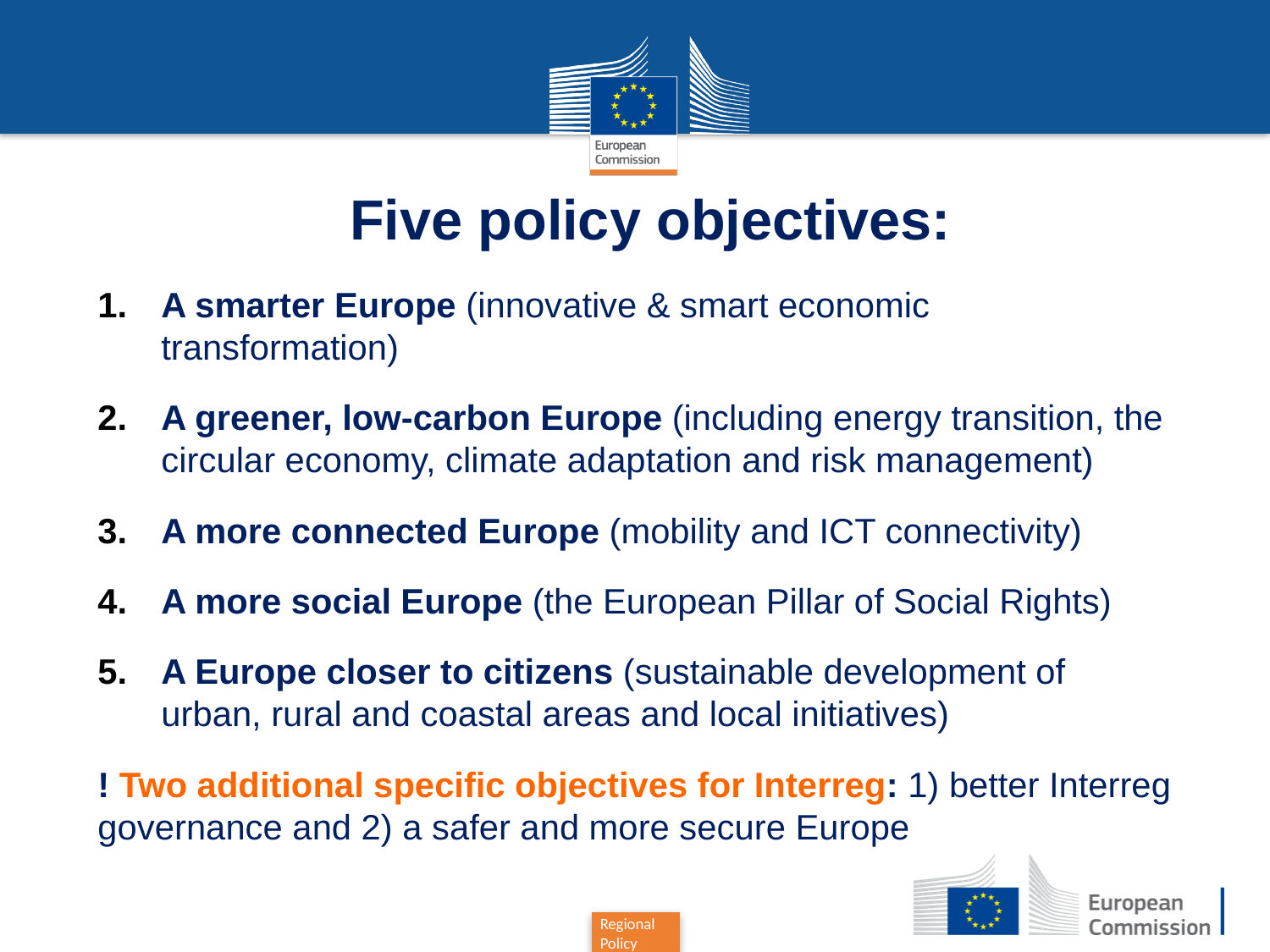

Five policy objectives:
A smarter Europe (innovative & smart economic transformation)
A greener, low-carbon Europe (including energy transition, the circular economy, climate adaptation and risk management)
A more connected Europe (mobility and ICT connectivity)
A more social Europe (the European Pillar of Social Rights)
A Europe closer to citizens (sustainable development of urban, rural and coastal areas and local initiatives)
! Two additional specific objectives for Interreg: 1) better Interreg governance and 2) a safer and more secure Europe